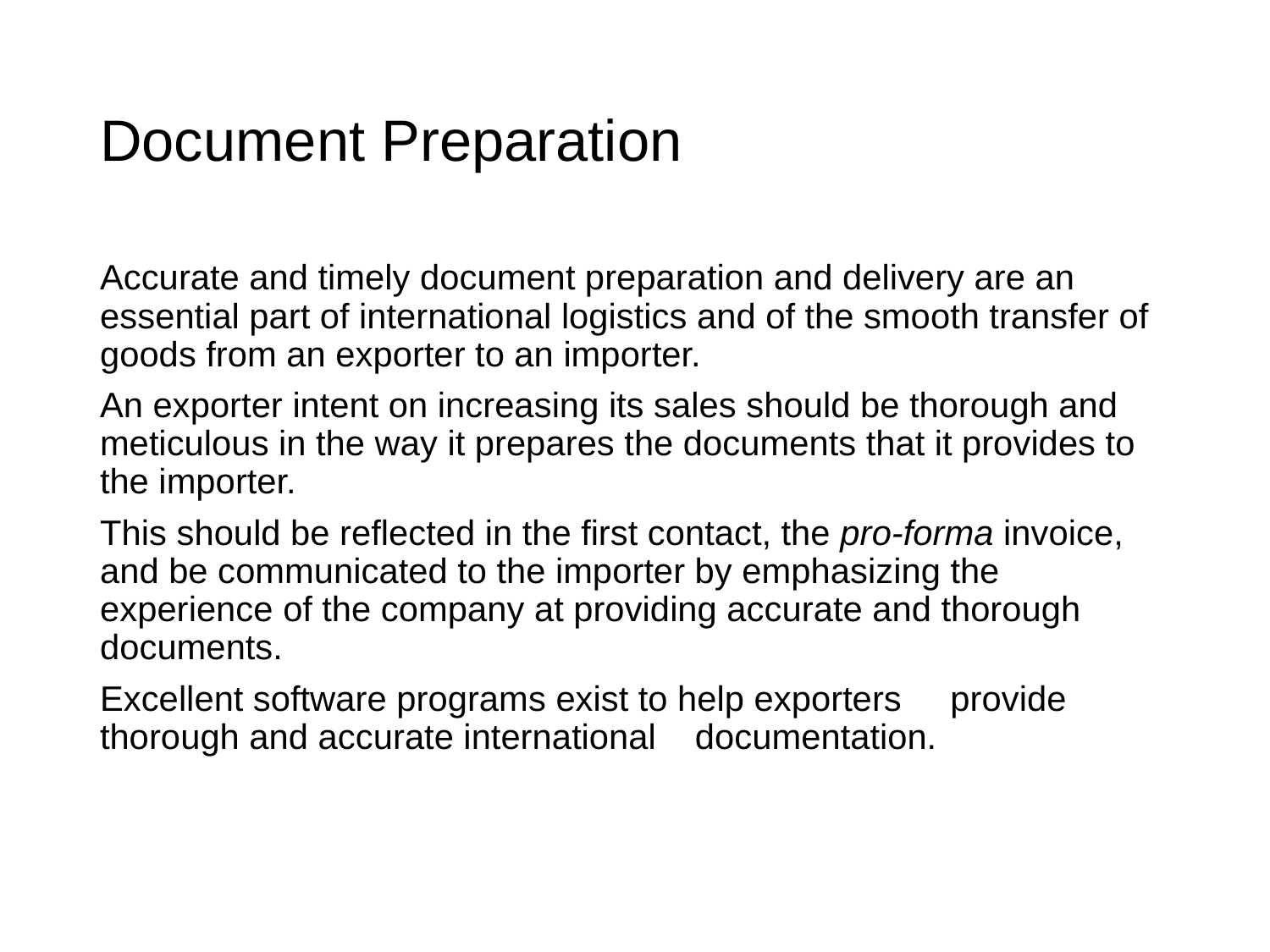

# Document Preparation
Accurate and timely document preparation and delivery are an essential part of international logistics and of the smooth transfer of goods from an exporter to an importer.
An exporter intent on increasing its sales should be thorough and meticulous in the way it prepares the documents that it provides to the importer.
This should be reflected in the first contact, the pro-forma invoice, and be communicated to the importer by emphasizing the experience of the company at providing accurate and thorough documents.
Excellent software programs exist to help exporters     provide thorough and accurate international    documentation.